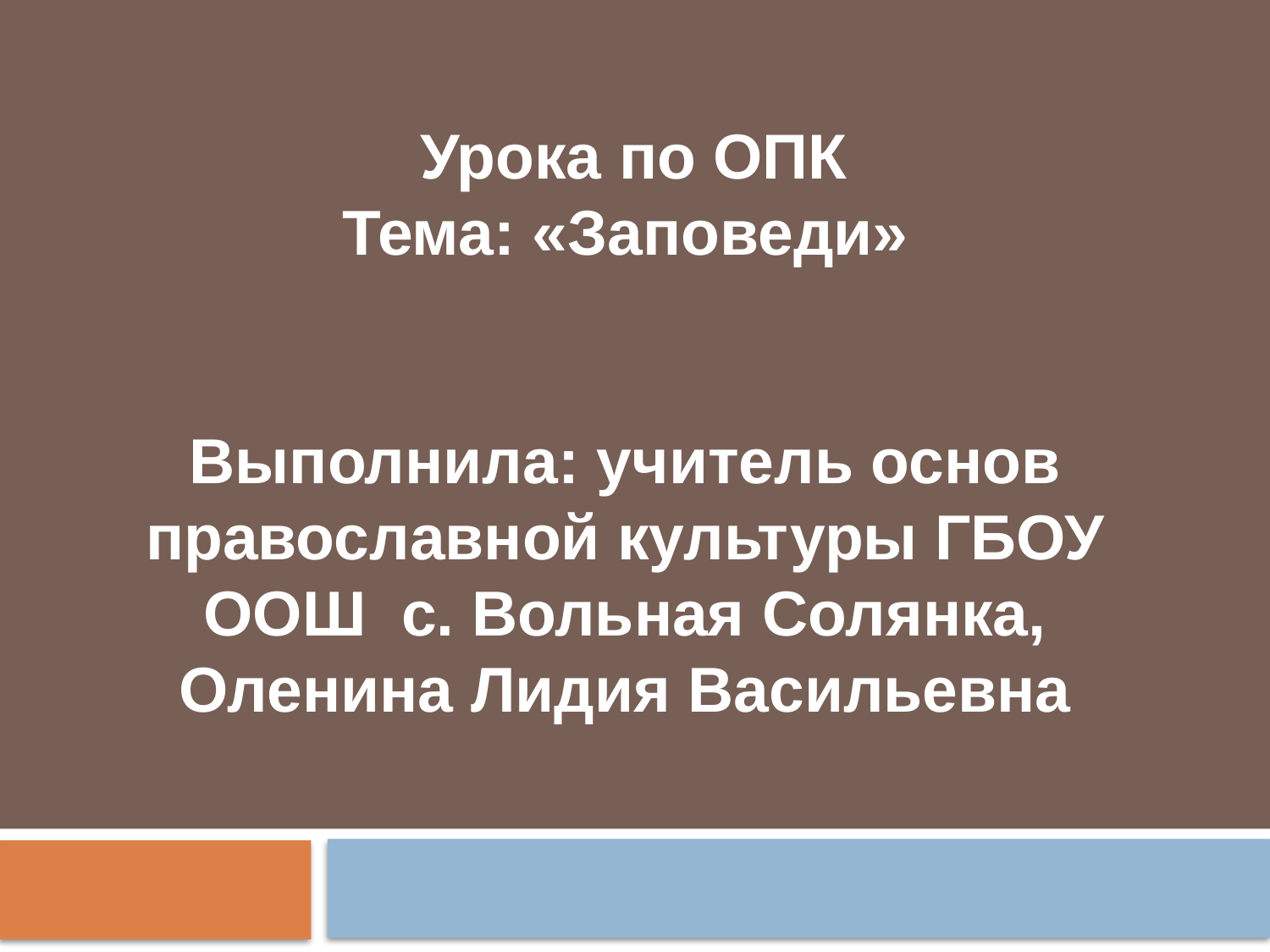

Урока по ОПК
Тема: «Заповеди»

Выполнила: учитель основ православной культуры ГБОУ ООШ  с. Вольная Солянка, Оленина Лидия Васильевна